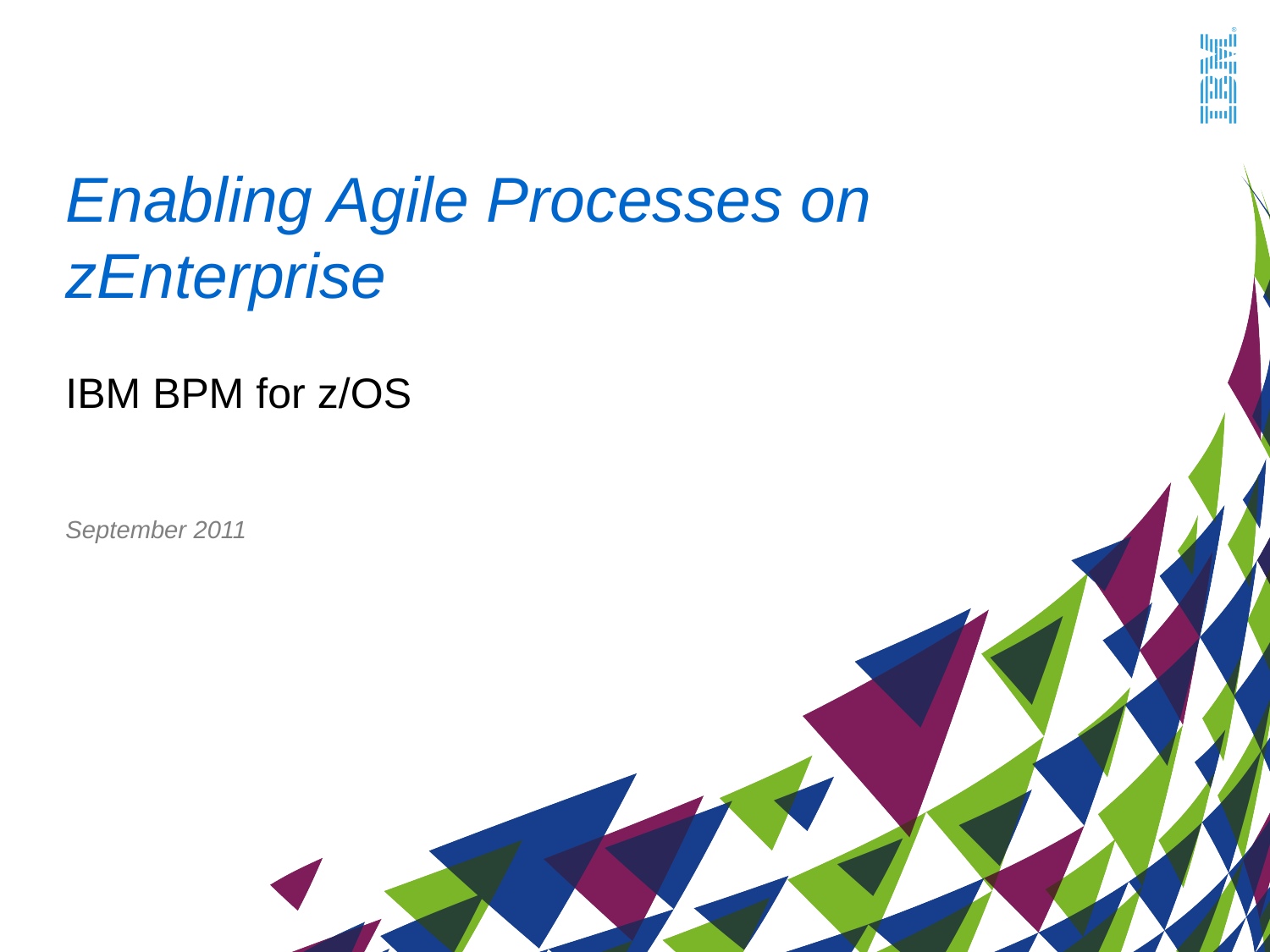

# Enabling Agile Processes on zEnterprise
IBM BPM for z/OS
September 2011